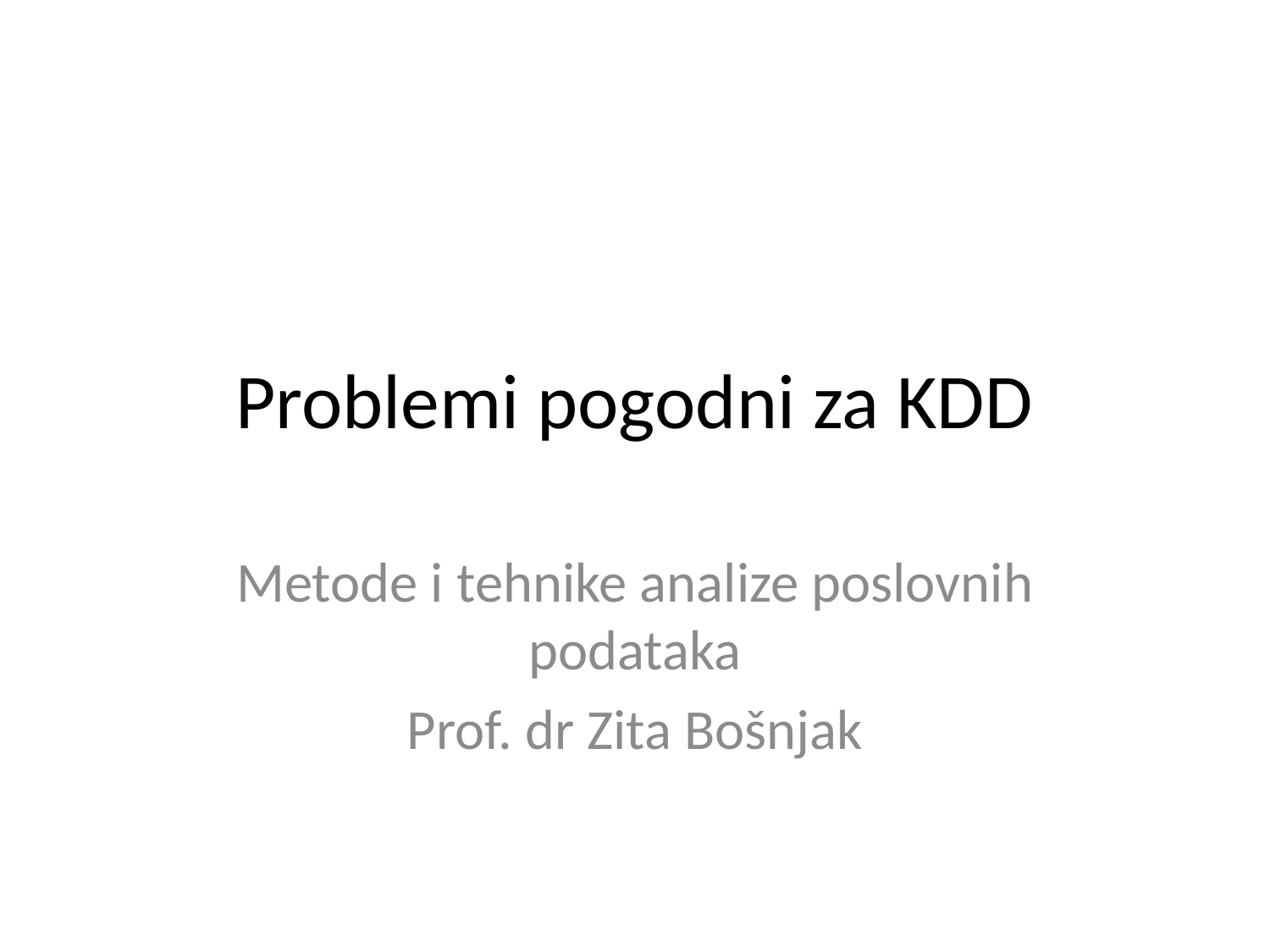

# Problemi pogodni za KDD
Metode i tehnike analize poslovnih podataka
Prof. dr Zita Bošnjak